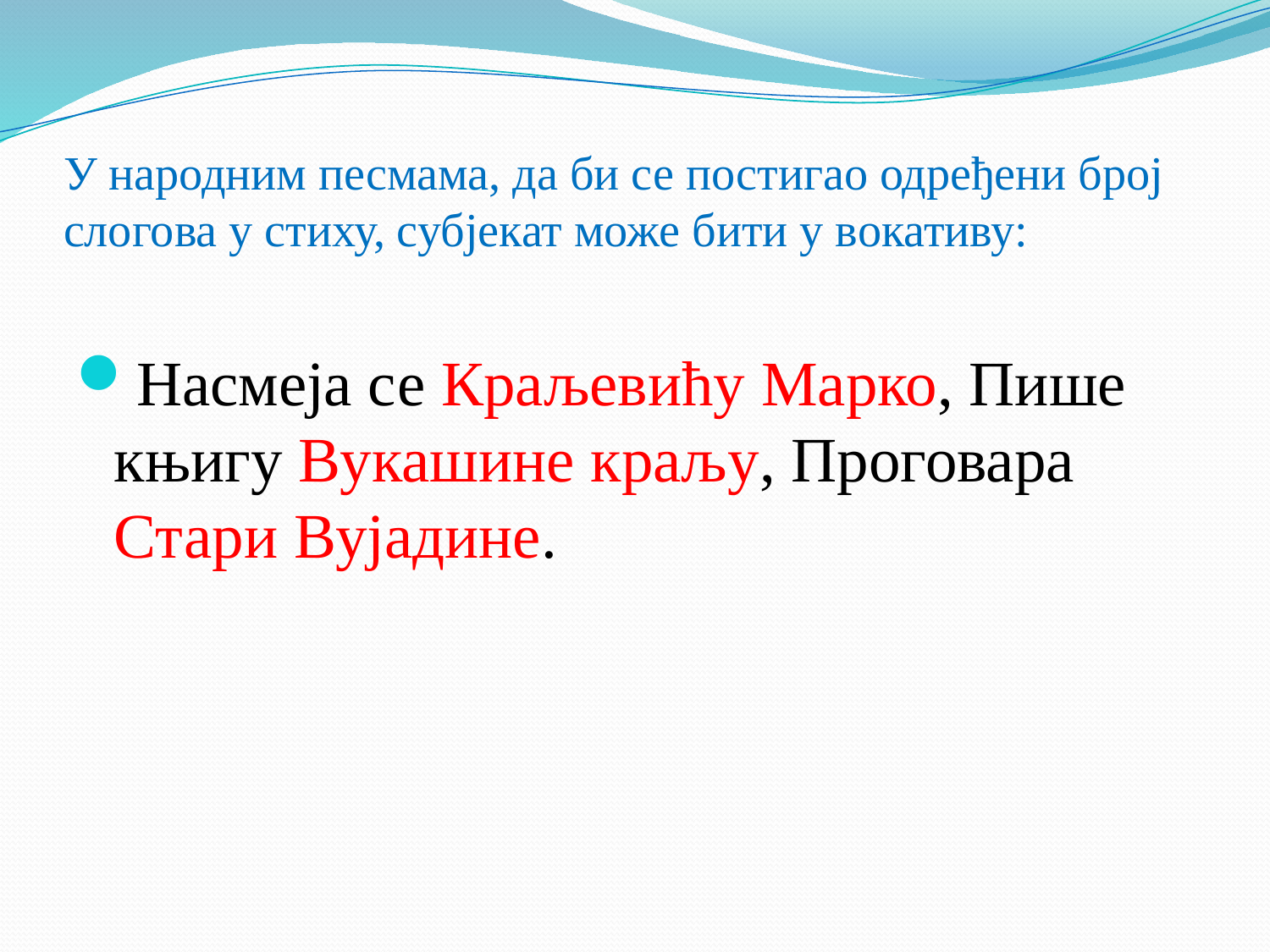

# У народним песмама, да би се постигао одређени број слогова у стиху, субјекат може бити у вокативу:

Насмеја се Краљевићу Марко, Пише књигу Вукашине краљу, Проговара Стари Вујадине.